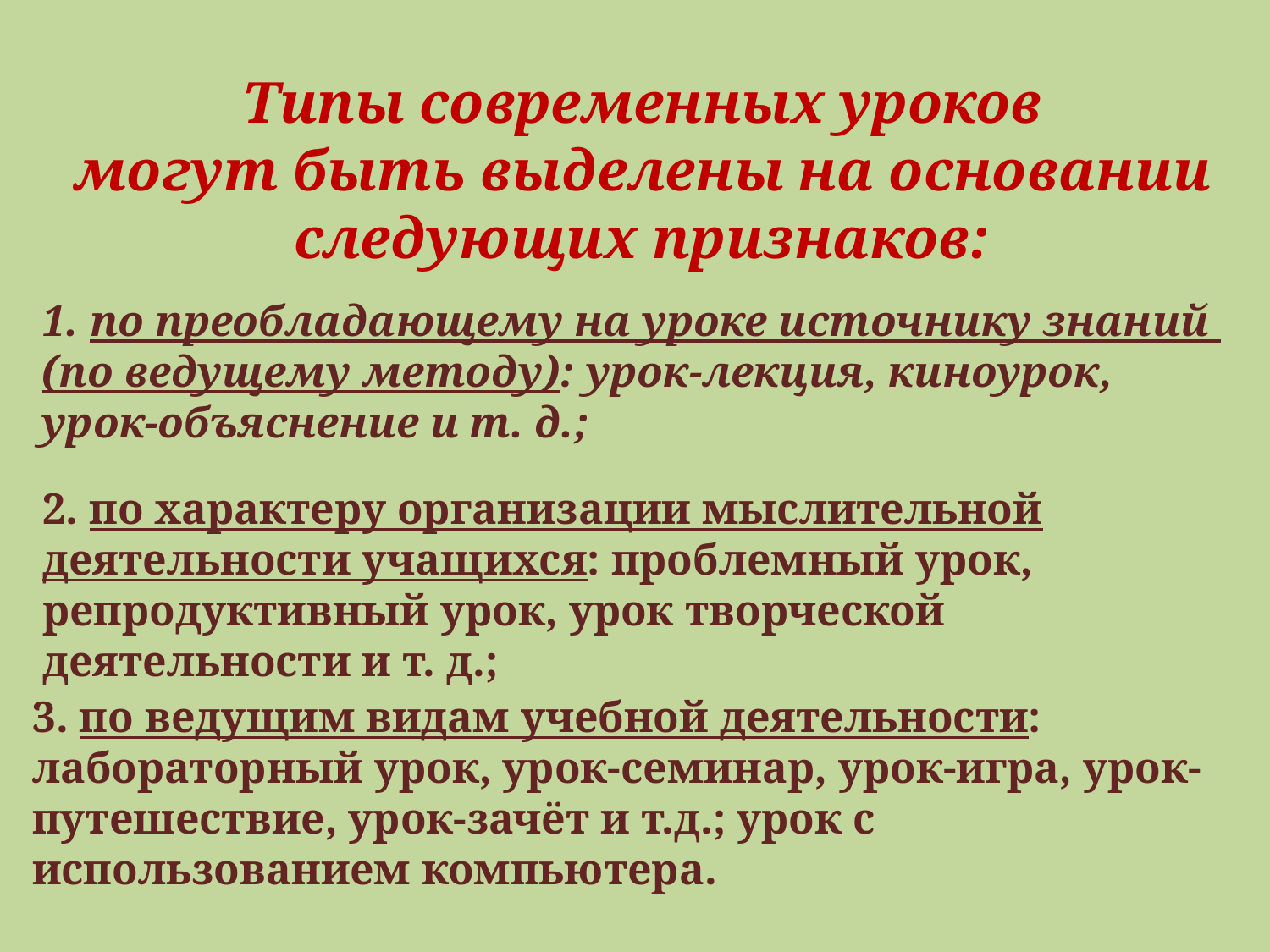

Типы современных уроков
могут быть выделены на основании
следующих признаков:
1. по преобладающему на уроке источнику знаний
(по ведущему методу): урок-лекция, киноурок,
урок-объяснение и т. д.;
2. по характеру организации мыслительной деятельности учащихся: проблемный урок, репродуктивный урок, урок творческой деятельности и т. д.;
3. по ведущим видам учебной деятельности: лабораторный урок, урок-семинар, урок-игра, урок-путешествие, урок-зачёт и т.д.; урок с использованием компьютера.